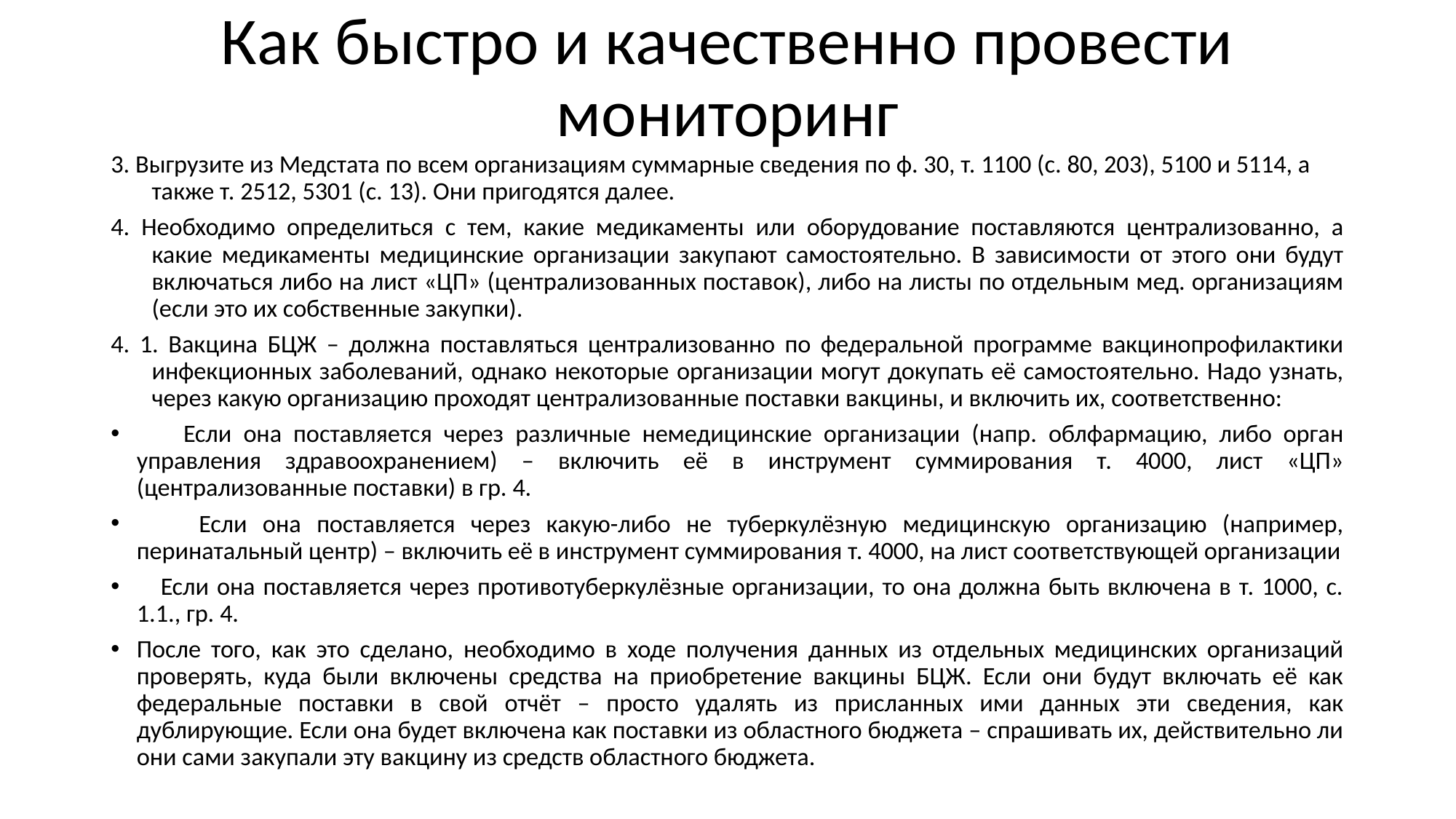

# Как быстро и качественно провести мониторинг
3. Выгрузите из Медстата по всем организациям суммарные сведения по ф. 30, т. 1100 (с. 80, 203), 5100 и 5114, а также т. 2512, 5301 (с. 13). Они пригодятся далее.
4. Необходимо определиться с тем, какие медикаменты или оборудование поставляются централизованно, а какие медикаменты медицинские организации закупают самостоятельно. В зависимости от этого они будут включаться либо на лист «ЦП» (централизованных поставок), либо на листы по отдельным мед. организациям (если это их собственные закупки).
4. 1. Вакцина БЦЖ – должна поставляться централизованно по федеральной программе вакцинопрофилактики инфекционных заболеваний, однако некоторые организации могут докупать её самостоятельно. Надо узнать, через какую организацию проходят централизованные поставки вакцины, и включить их, соответственно:
    Если она поставляется через различные немедицинские организации (напр. облфармацию, либо орган управления здравоохранением) – включить её в инструмент суммирования т. 4000, лист «ЦП» (централизованные поставки) в гр. 4.
    Если она поставляется через какую-либо не туберкулёзную медицинскую организацию (например, перинатальный центр) – включить её в инструмент суммирования т. 4000, на лист соответствующей организации
   Если она поставляется через противотуберкулёзные организации, то она должна быть включена в т. 1000, с. 1.1., гр. 4.
После того, как это сделано, необходимо в ходе получения данных из отдельных медицинских организаций проверять, куда были включены средства на приобретение вакцины БЦЖ. Если они будут включать её как федеральные поставки в свой отчёт – просто удалять из присланных ими данных эти сведения, как дублирующие. Если она будет включена как поставки из областного бюджета – спрашивать их, действительно ли они сами закупали эту вакцину из средств областного бюджета.